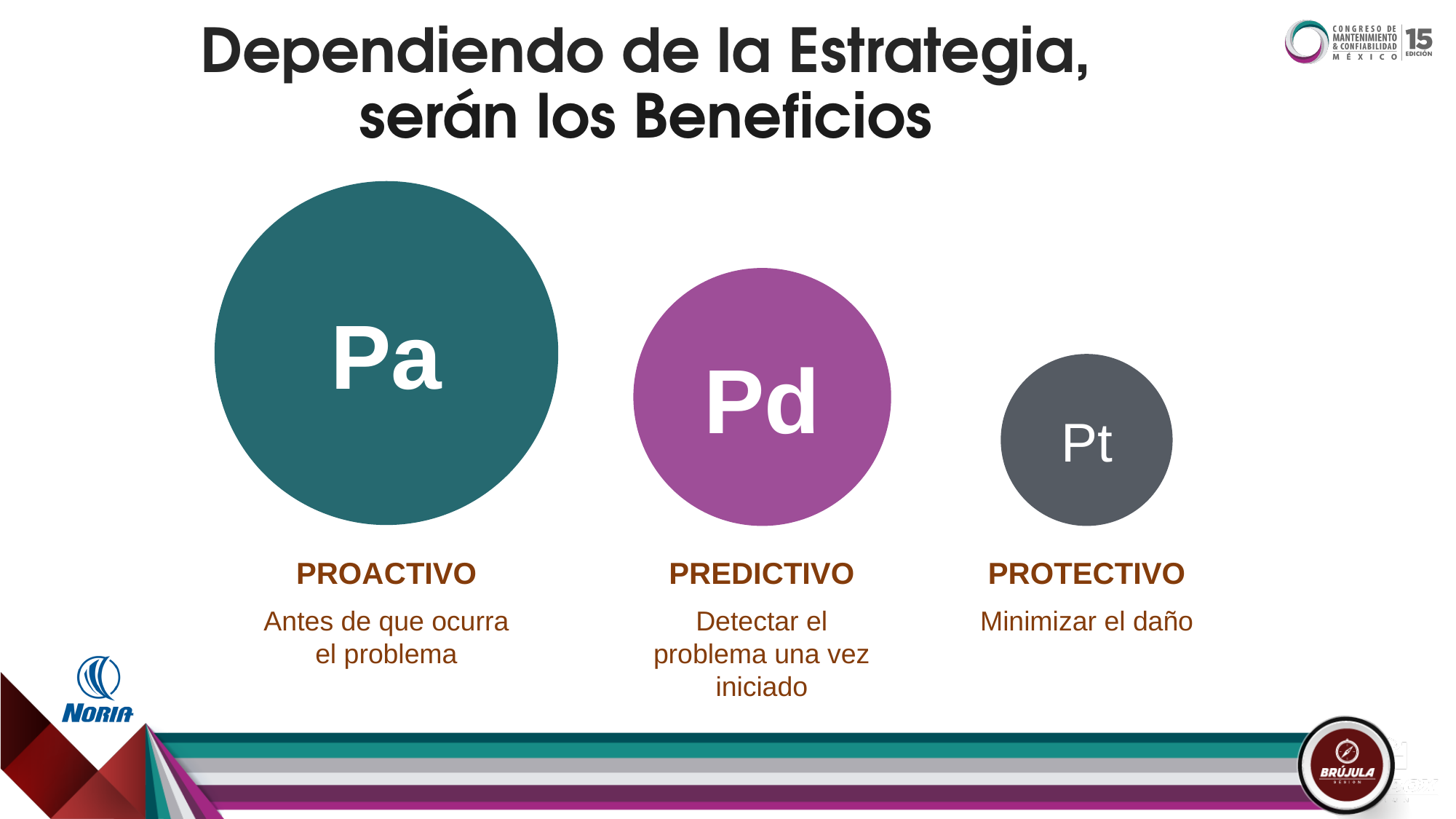

# Dependiendo de la Estrategia, serán los Beneficios
Pa
PROACTIVO
Antes de que ocurra el problema
Pd
PREDICTIVO
Detectar el problema una vez iniciado
Pt
PROTECTIVO
Minimizar el daño